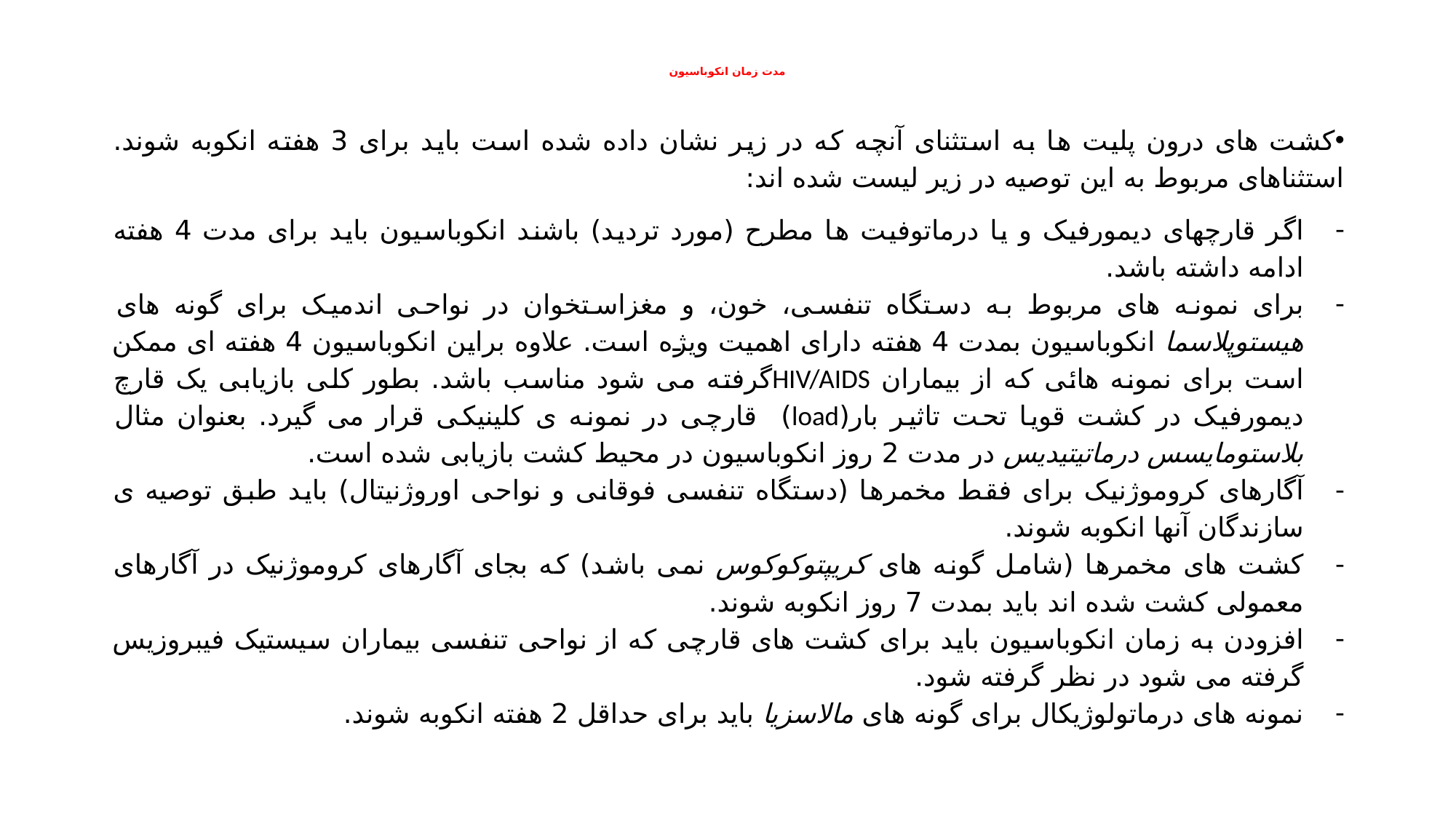

# مدت زمان انکوباسیون
کشت های درون پلیت ها به استثنای آنچه که در زیر نشان داده شده است باید برای 3 هفته انکوبه شوند. استثناهای مربوط به این توصیه در زیر لیست شده اند:
اگر قارچهای دیمورفیک و یا درماتوفیت ها مطرح (مورد تردید) باشند انکوباسیون باید برای مدت 4 هفته ادامه داشته باشد.
برای نمونه های مربوط به دستگاه تنفسی، خون، و مغزاستخوان در نواحی اندمیک برای گونه های هیستوپلاسما انکوباسیون بمدت 4 هفته دارای اهمیت ویژه است. علاوه براین انکوباسیون 4 هفته ای ممکن است برای نمونه هائی که از بیماران HIV/AIDSگرفته می شود مناسب باشد. بطور کلی بازیابی یک قارچ دیمورفیک در کشت قویا تحت تاثیر بار(load)  قارچی در نمونه ی کلینیکی قرار می گیرد. بعنوان مثال بلاستومایسس درماتیتیدیس در مدت 2 روز انکوباسیون در محیط کشت بازیابی شده است.
آگارهای کروموژنیک برای فقط مخمرها (دستگاه تنفسی فوقانی و نواحی اوروژنیتال) باید طبق توصیه ی سازندگان آنها انکوبه شوند.
کشت های مخمرها (شامل گونه های کریپتوکوکوس نمی باشد) که بجای آگارهای کروموژنیک در آگارهای معمولی کشت شده اند باید بمدت 7 روز انکوبه شوند.
افزودن به زمان انکوباسیون باید برای کشت های قارچی که از نواحی تنفسی بیماران سیستیک فیبروزیس گرفته می شود در نظر گرفته شود.
نمونه های درماتولوژیکال برای گونه های مالاسزیا باید برای حداقل 2 هفته انکوبه شوند.